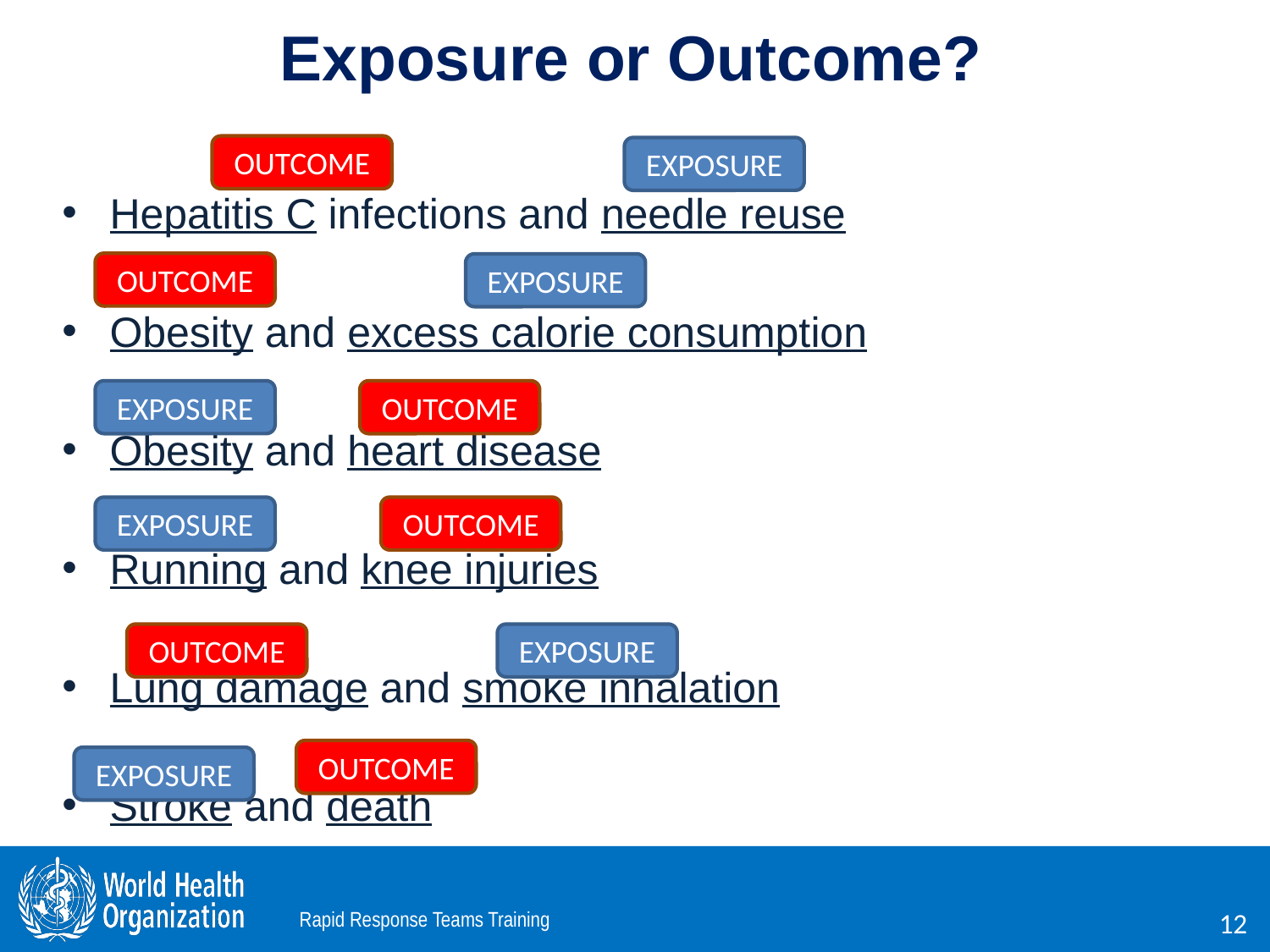

Exposure or Outcome?
OUTCOME
EXPOSURE
Hepatitis C infections and needle reuse

Obesity and excess calorie consumption

Obesity and heart disease

Running and knee injuries

Lung damage and smoke inhalation

Stroke and death

OUTCOME
EXPOSURE
EXPOSURE
OUTCOME
EXPOSURE
OUTCOME
OUTCOME
EXPOSURE
OUTCOME
EXPOSURE